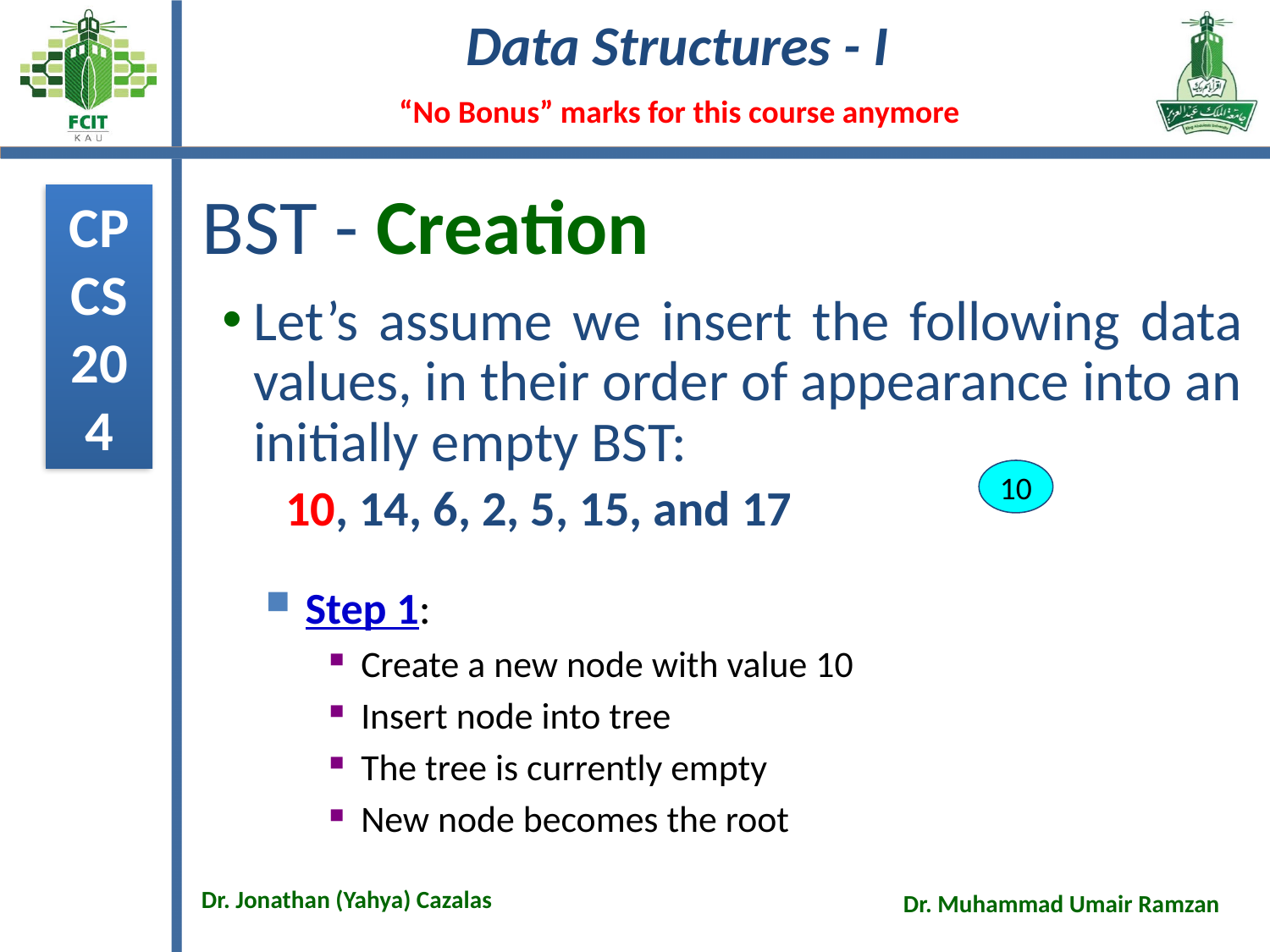

# BST - Creation
Let’s assume we insert the following data values, in their order of appearance into an initially empty BST:
10, 14, 6, 2, 5, 15, and 17
10
Step 1:
Create a new node with value 10
Insert node into tree
The tree is currently empty
New node becomes the root